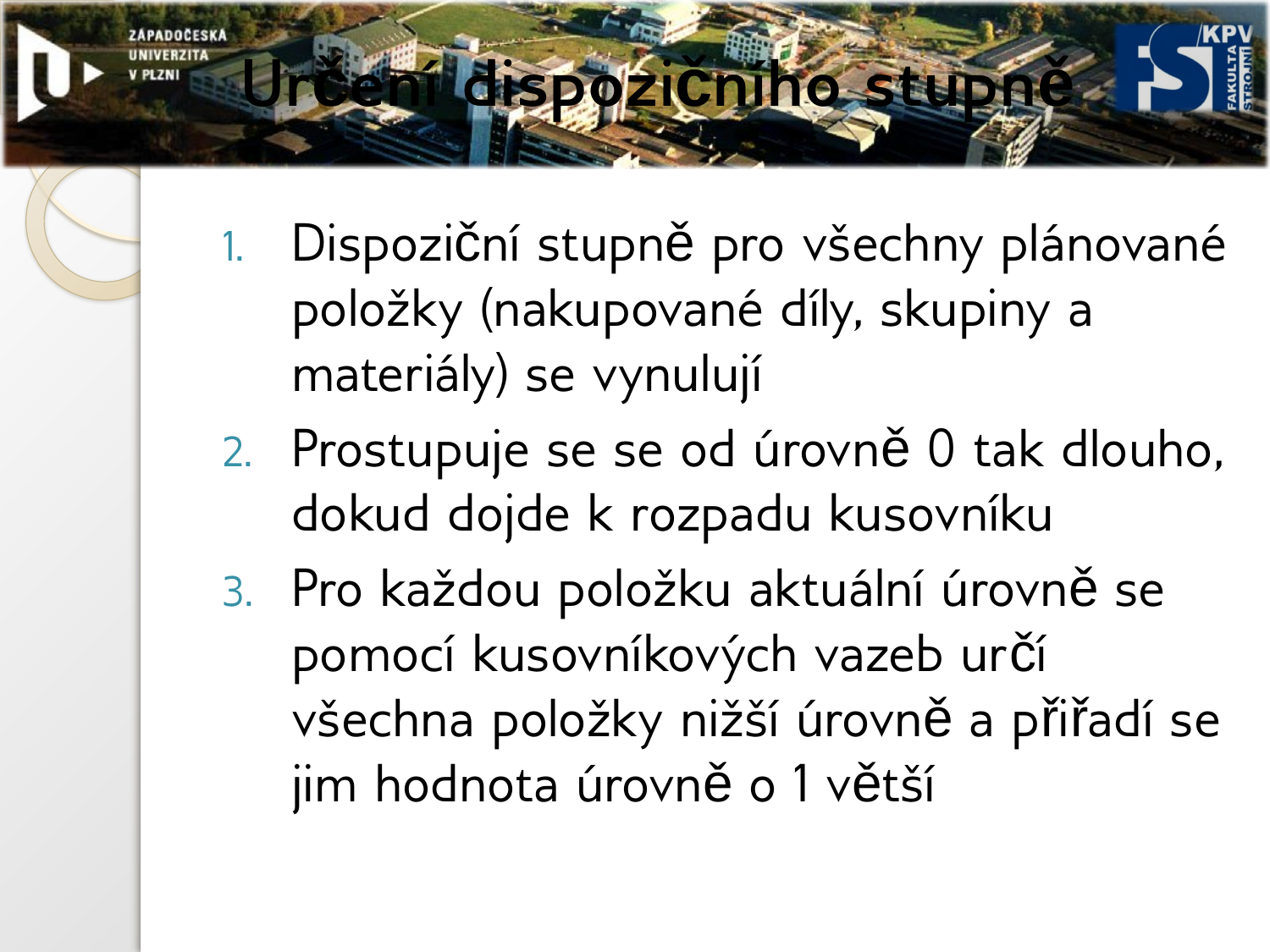

# Určení dispozičního stupně
Dispoziční stupně pro všechny plánované položky (nakupované díly, skupiny a materiály) se vynulují
Prostupuje se se od úrovně 0 tak dlouho, dokud dojde k rozpadu kusovníku
Pro každou položku aktuální úrovně se pomocí kusovníkových vazeb určí všechna položky nižší úrovně a přiřadí se jim hodnota úrovně o 1 větší